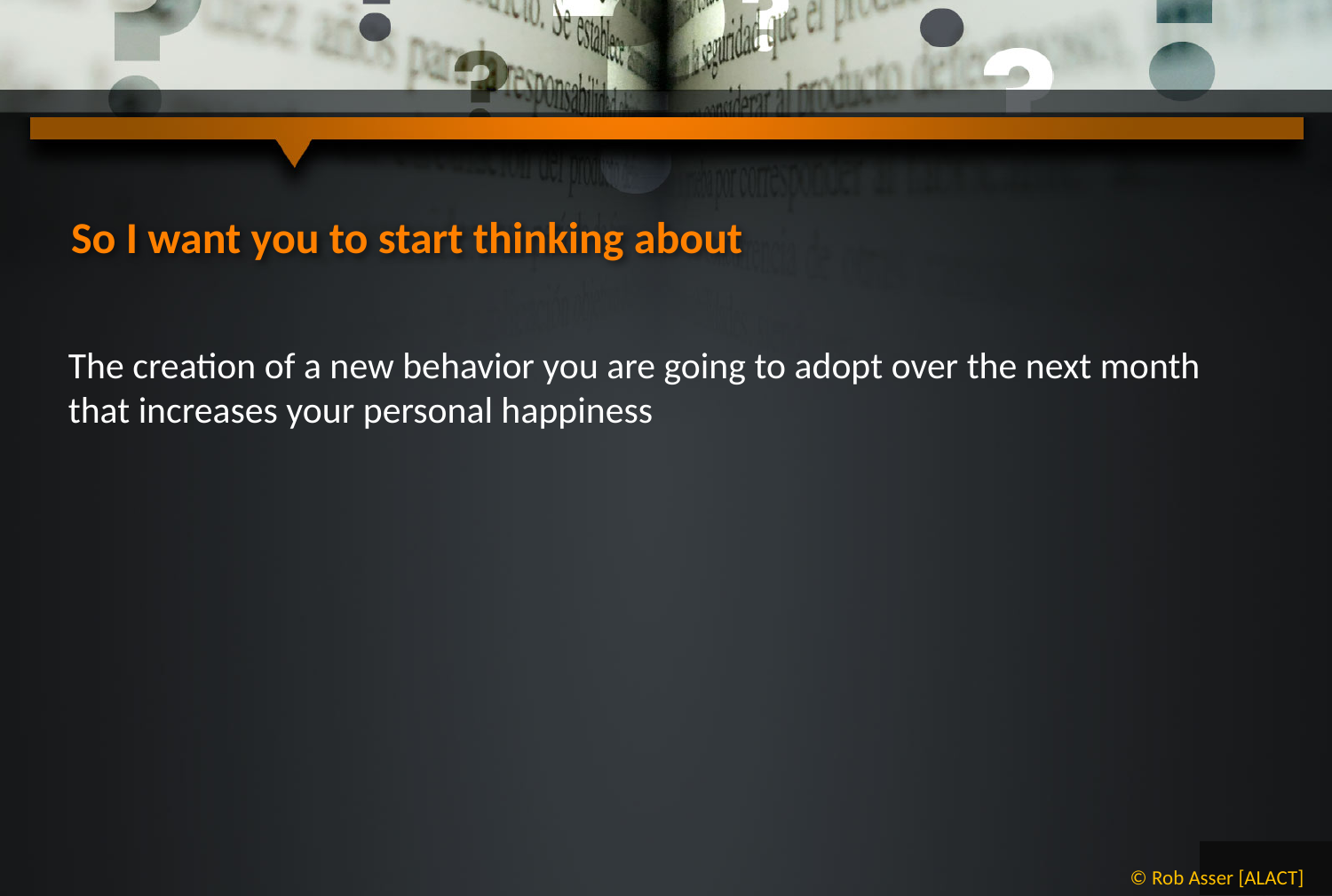

# So I want you to start thinking about
The creation of a new behavior you are going to adopt over the next month that increases your personal happiness

© Rob Asser [ALACT]